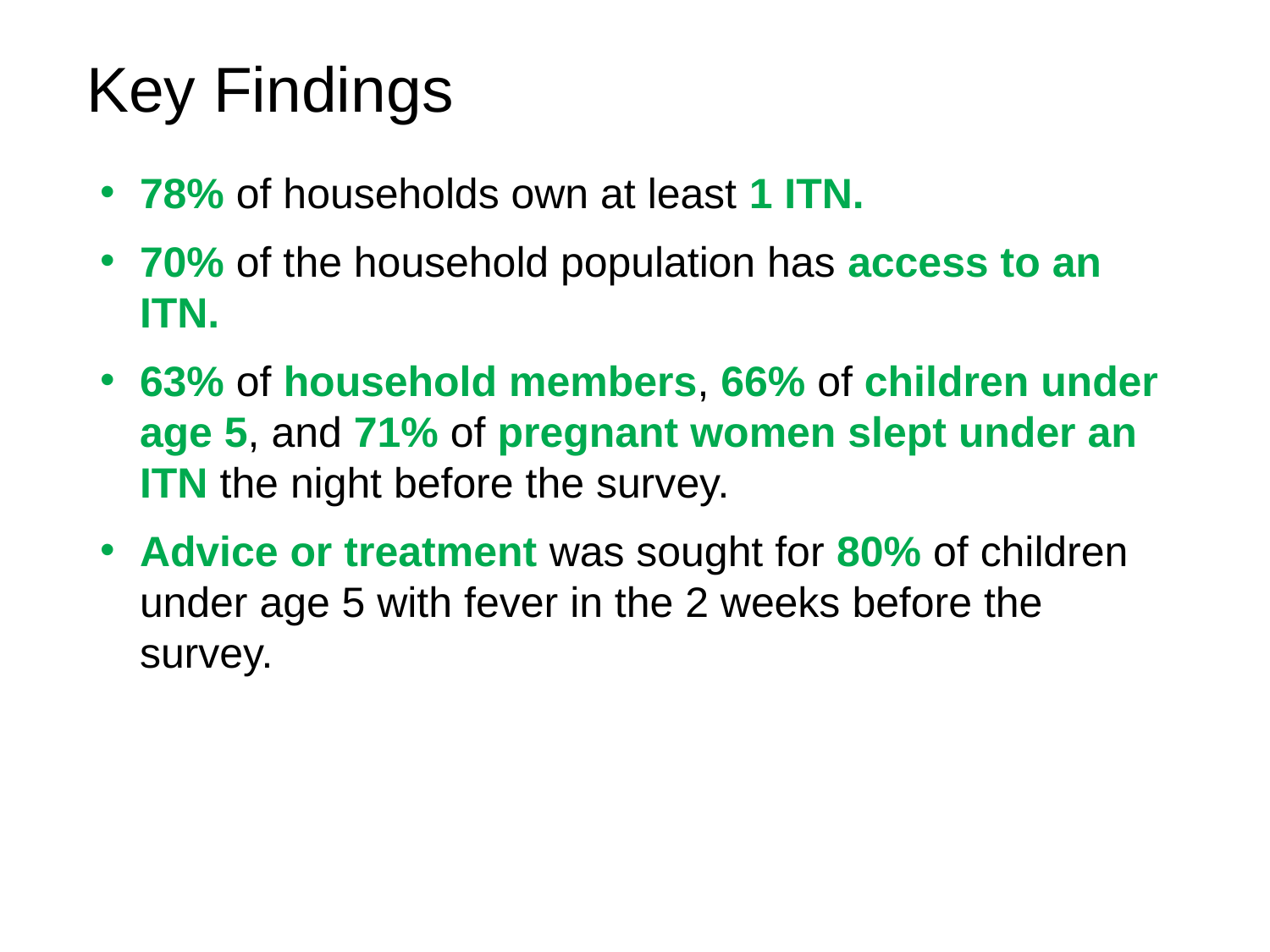

# Key Findings
78% of households own at least 1 ITN.
70% of the household population has access to an ITN.
63% of household members, 66% of children under age 5, and 71% of pregnant women slept under an ITN the night before the survey.
Advice or treatment was sought for 80% of children under age 5 with fever in the 2 weeks before the survey.